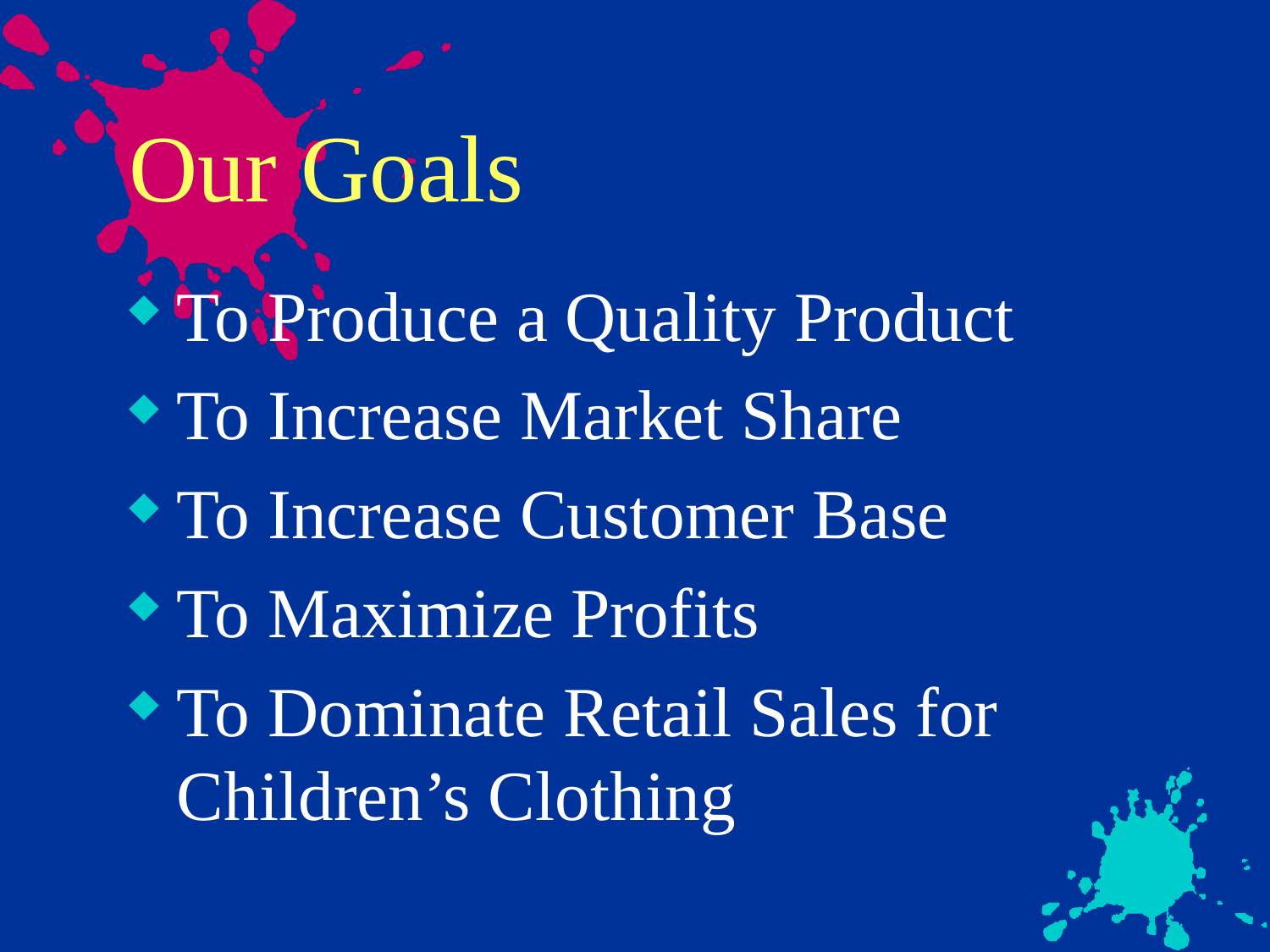

# Our Goals
To Produce a Quality Product
To Increase Market Share
To Increase Customer Base
To Maximize Profits
To Dominate Retail Sales for Children’s Clothing